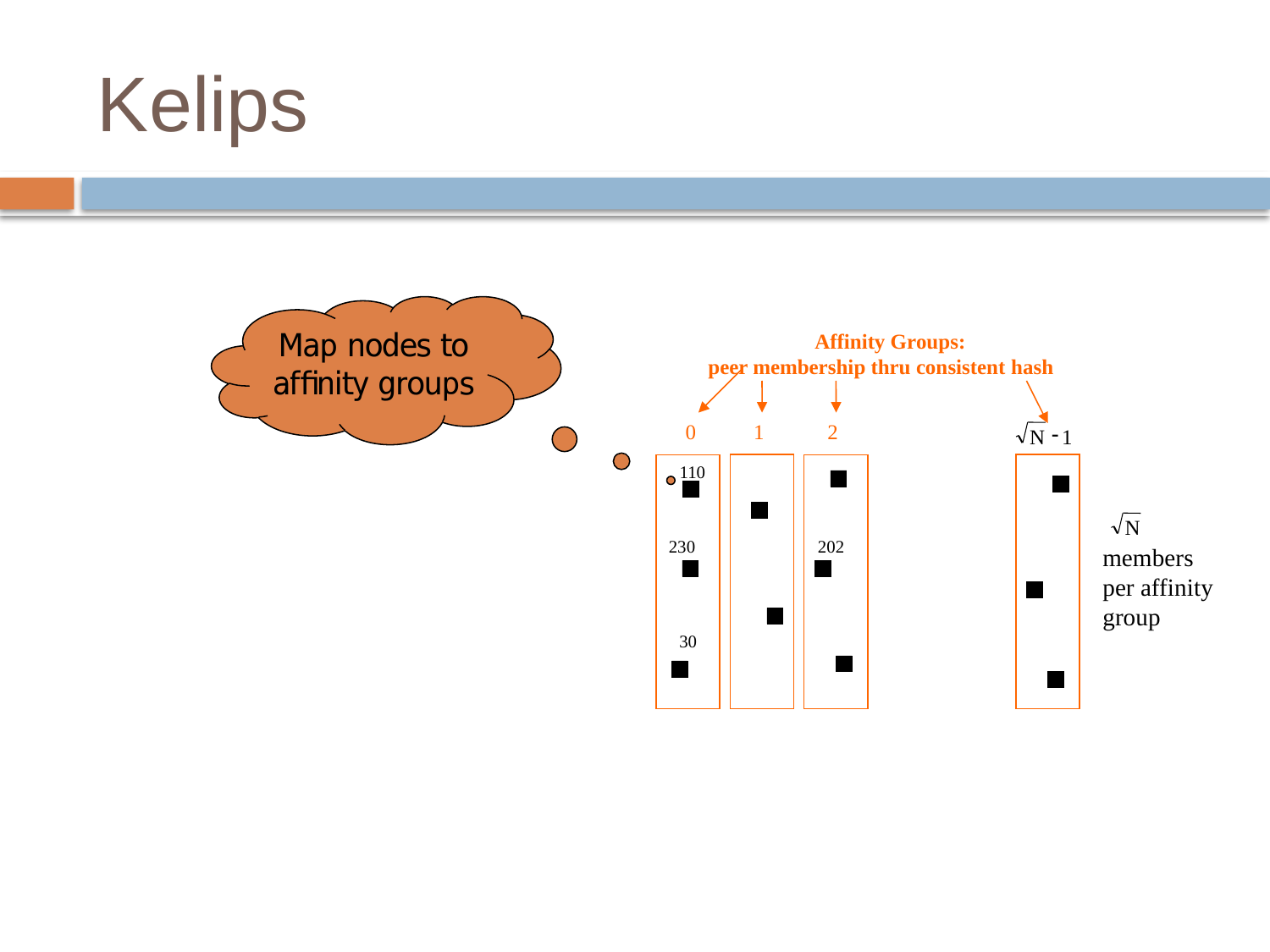

# Kelips
Map nodes to affinity groups
Affinity Groups:
peer membership thru consistent hash

0
1
2
−

N
1

110

N

230
202
members per affinity group

30